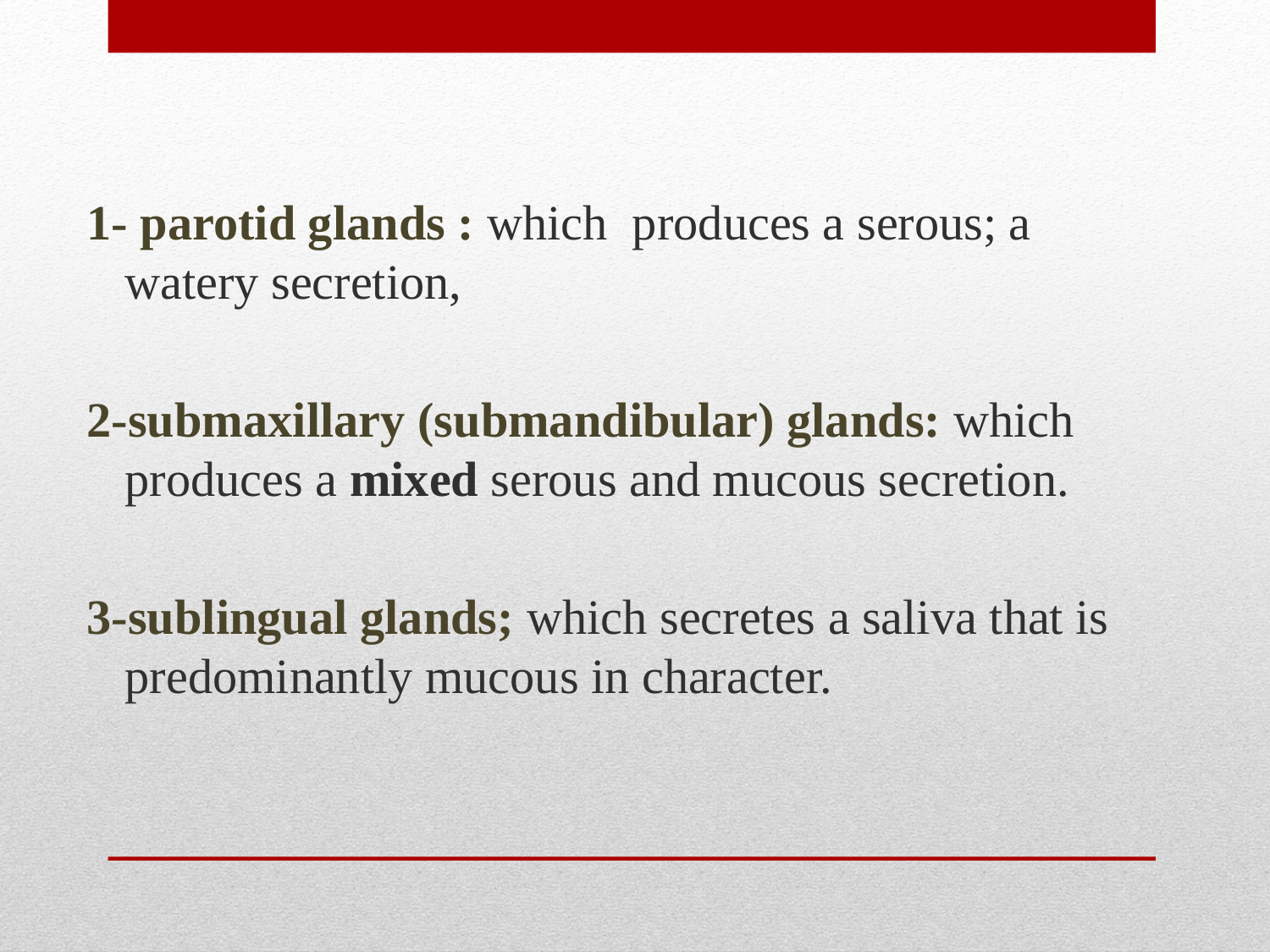

1- parotid glands : which  produces a serous; a watery secretion,

2-submaxillary (submandibular) glands: which produces a mixed serous and mucous secretion.

3-sublingual glands; which secretes a saliva that is predominantly mucous in character.